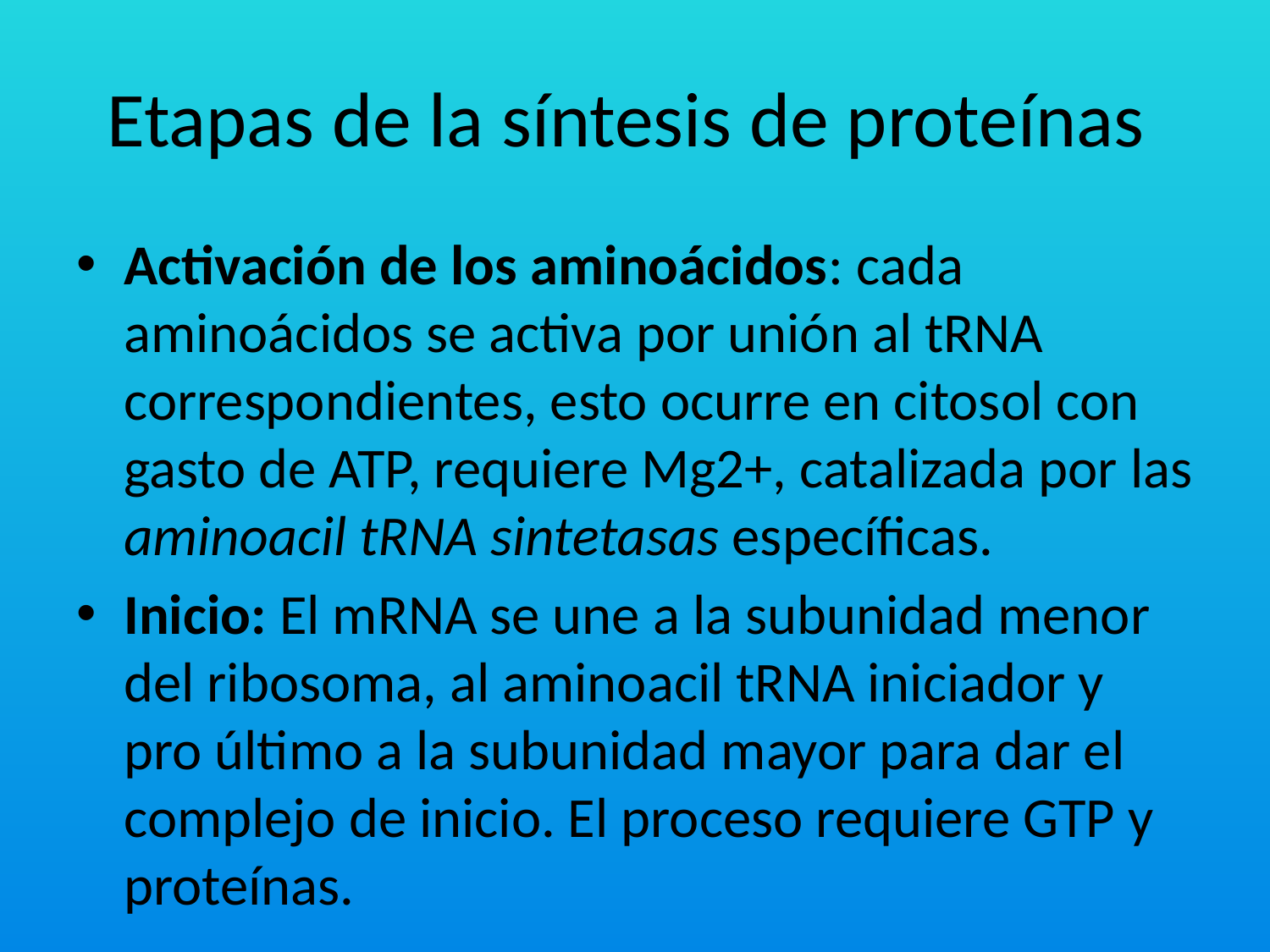

# Etapas de la síntesis de proteínas
Activación de los aminoácidos: cada aminoácidos se activa por unión al tRNA correspondientes, esto ocurre en citosol con gasto de ATP, requiere Mg2+, catalizada por las aminoacil tRNA sintetasas específicas.
Inicio: El mRNA se une a la subunidad menor del ribosoma, al aminoacil tRNA iniciador y pro último a la subunidad mayor para dar el complejo de inicio. El proceso requiere GTP y proteínas.